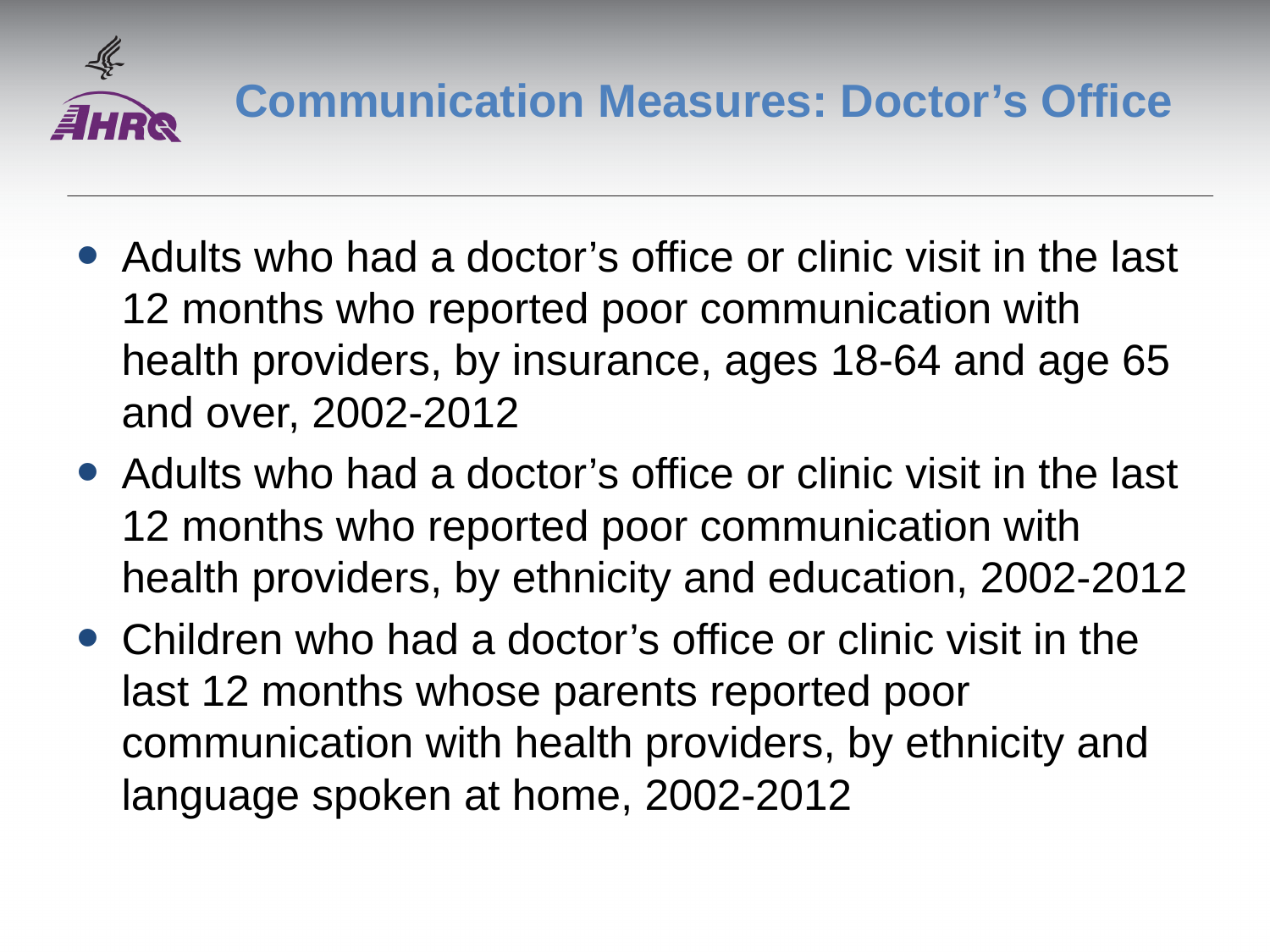

# Communication Measures: Doctor’s Office
Adults who had a doctor’s office or clinic visit in the last 12 months who reported poor communication with health providers, by insurance, ages 18-64 and age 65 and over, 2002-2012
Adults who had a doctor’s office or clinic visit in the last 12 months who reported poor communication with health providers, by ethnicity and education, 2002-2012
Children who had a doctor’s office or clinic visit in the last 12 months whose parents reported poor communication with health providers, by ethnicity and language spoken at home, 2002-2012